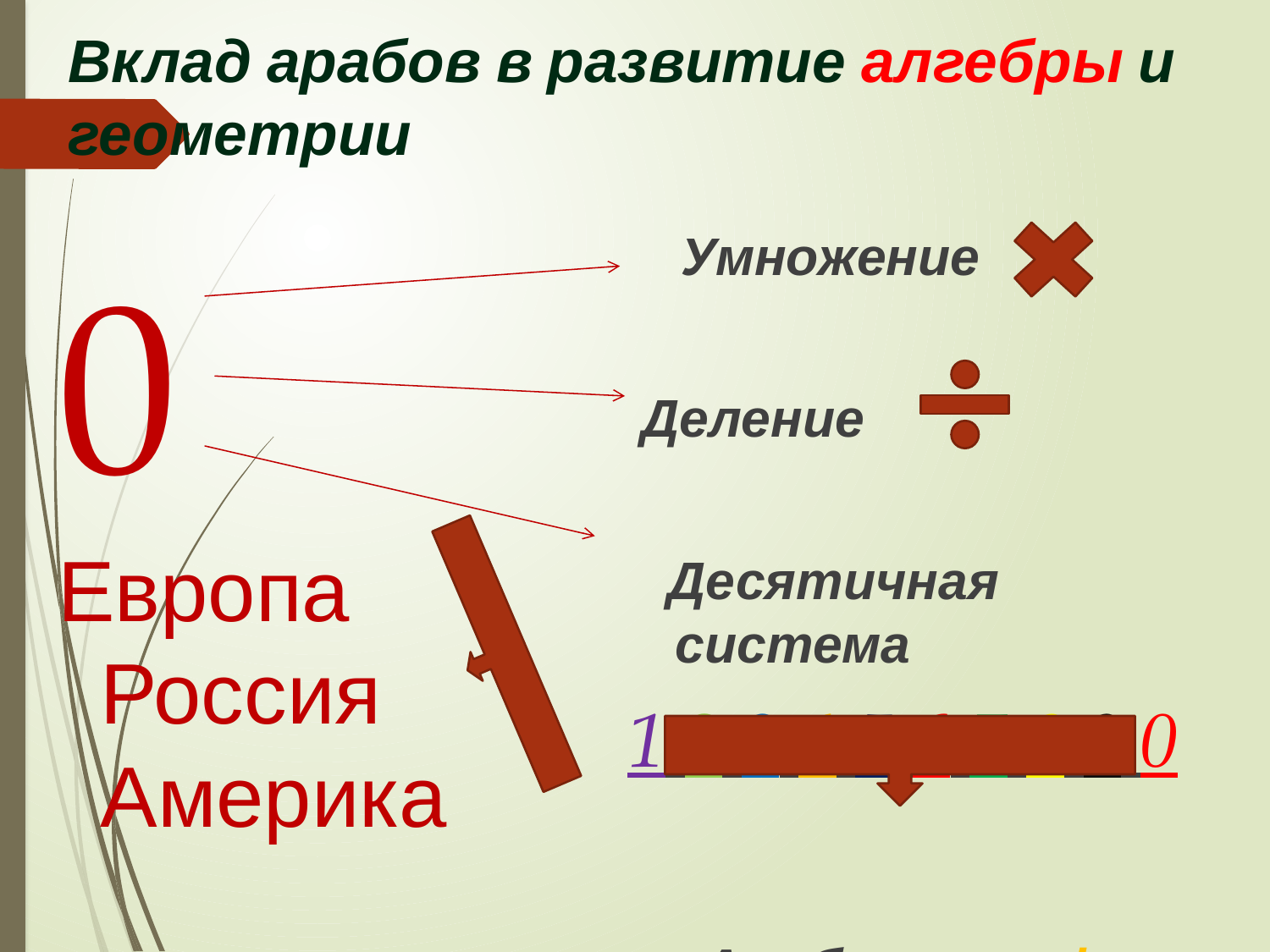

# Вклад арабов в развитие алгебры и геометрии

    Умножение

 Деление

   Десятичная система
1 2 3 4 5 6 7 8 9 0

      Арабские цифры

0
Европа  Россия Америка